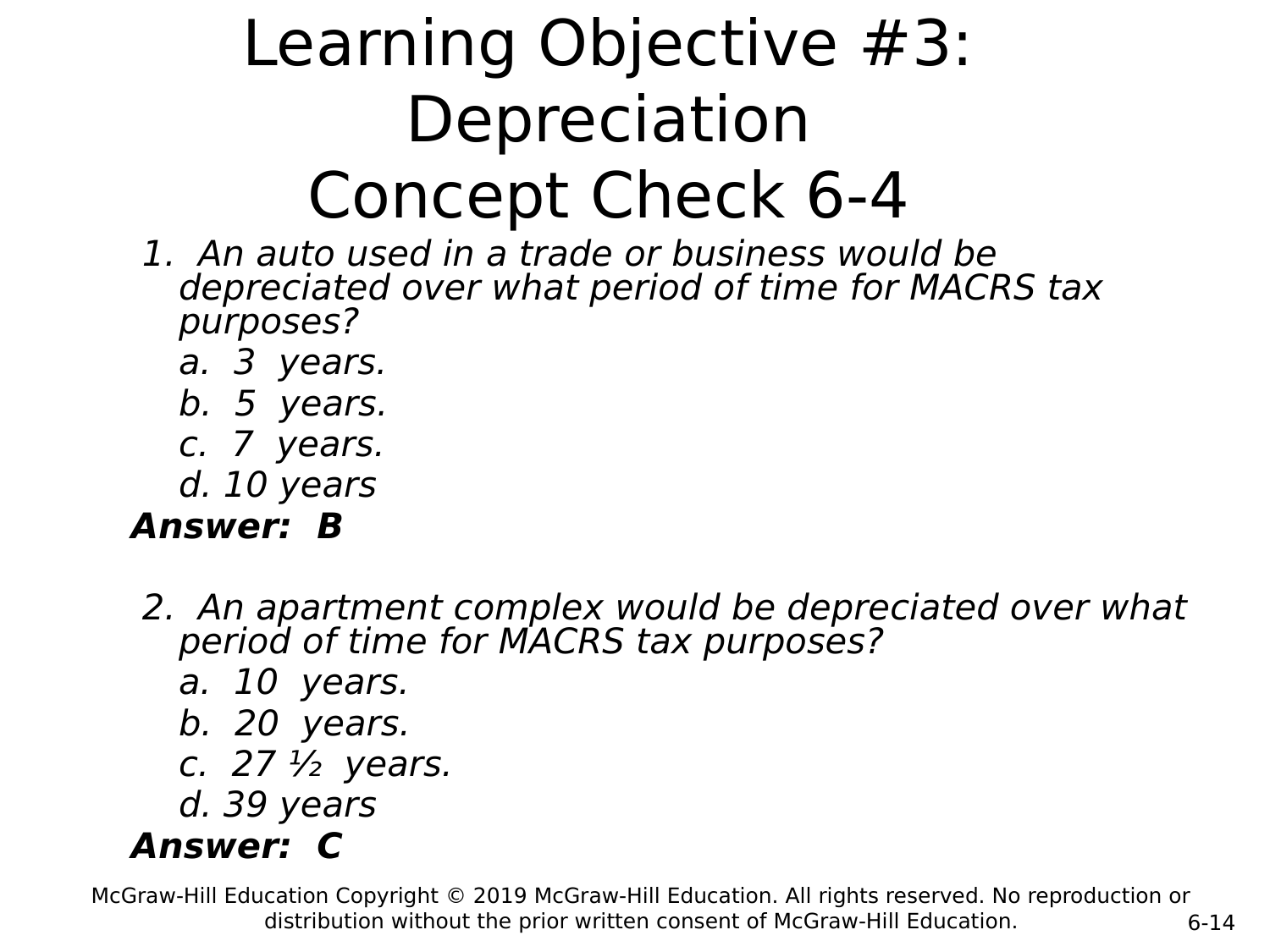

Learning Objective #3: Depreciation
Concept Check 6-4
 1.  An auto used in a trade or business would be depreciated over what period of time for MACRS tax purposes?
	a.  3  years.
	b.  5  years.
	c.  7  years.
	d. 10 years
Answer:  B

 2.  An apartment complex would be depreciated over what period of time for MACRS tax purposes?
	a.  10  years.
	b.  20  years.
	c.  27 ½  years.
	d. 39 years
Answer:  C
McGraw-Hill Education Copyright © 2019 McGraw-Hill Education. All rights reserved. No reproduction or distribution without the prior written consent of McGraw-Hill Education.
6-14